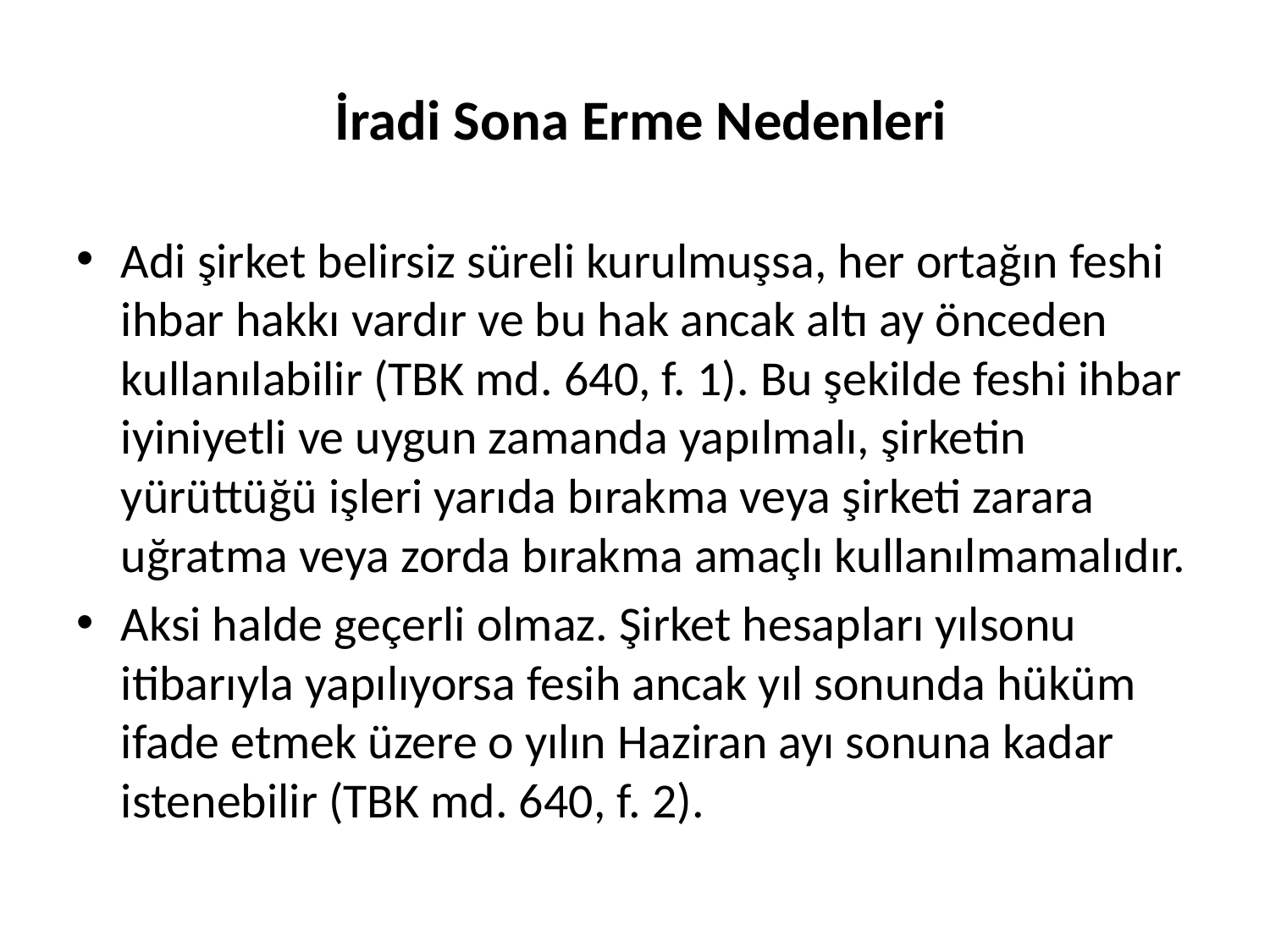

# İradi Sona Erme Nedenleri
Adi şirket belirsiz süreli kurulmuşsa, her ortağın feshi ihbar hakkı vardır ve bu hak ancak altı ay önceden kullanılabilir (TBK md. 640, f. 1). Bu şekilde feshi ihbar iyiniyetli ve uygun zamanda yapılmalı, şirketin yürüttüğü işleri yarıda bırakma veya şirketi zarara uğratma veya zorda bırakma amaçlı kullanılmamalıdır.
Aksi halde geçerli olmaz. Şirket hesapları yılsonu itibarıyla yapılıyorsa fesih ancak yıl sonunda hüküm ifade etmek üzere o yılın Haziran ayı sonuna kadar istenebilir (TBK md. 640, f. 2).